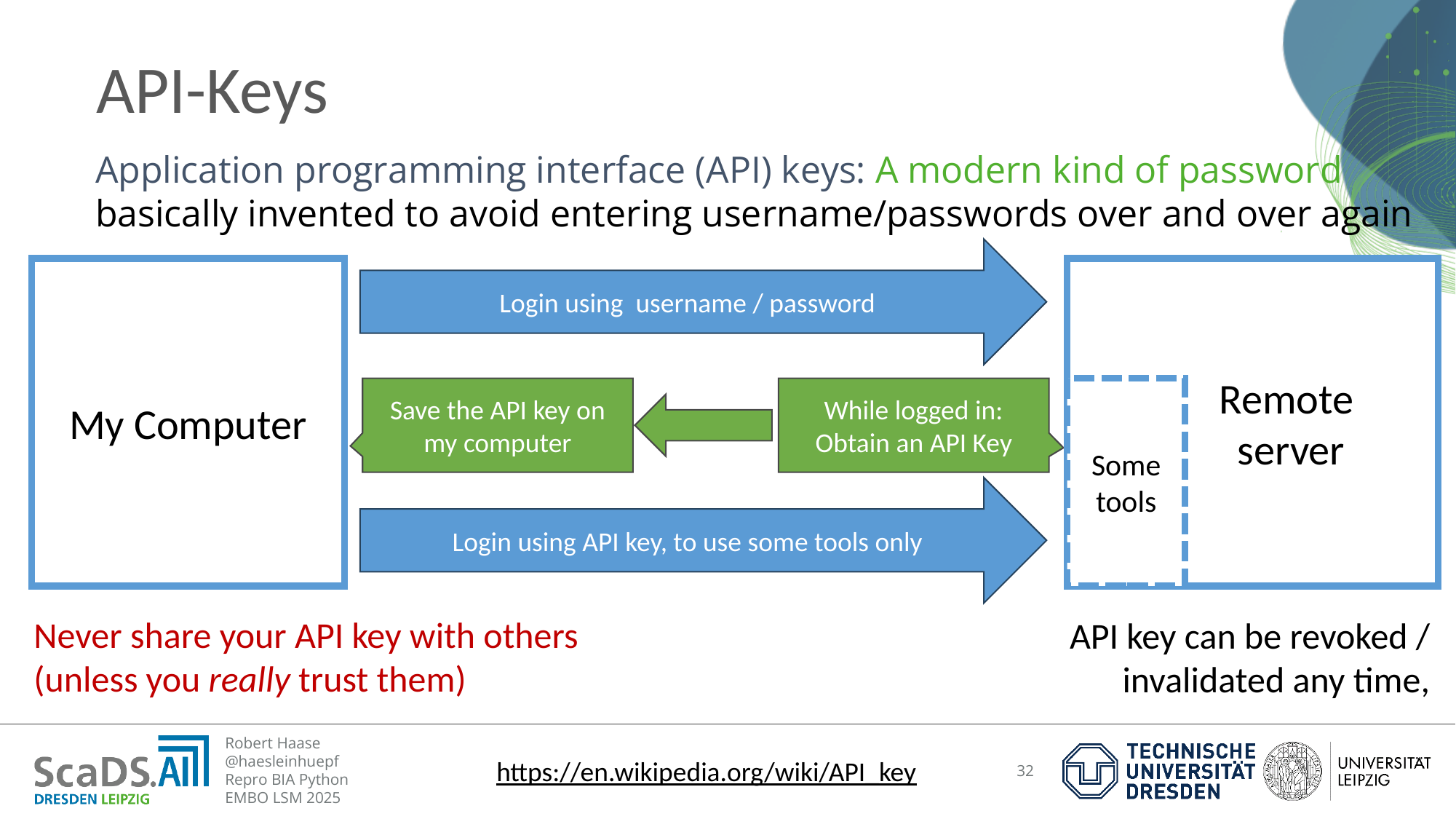

# API-Keys
Application programming interface (API) keys: A modern kind of password basically invented to avoid entering username/passwords over and over again
Login using  username / password
My Computer
        Remote
        server
Save the API key on my computer
While logged in: Obtain an API Key
Some tools

Login using API key, to use some tools only
Never share your API key with others
(unless you really trust them)
API key can be revoked / invalidated any time,
https://en.wikipedia.org/wiki/API_key